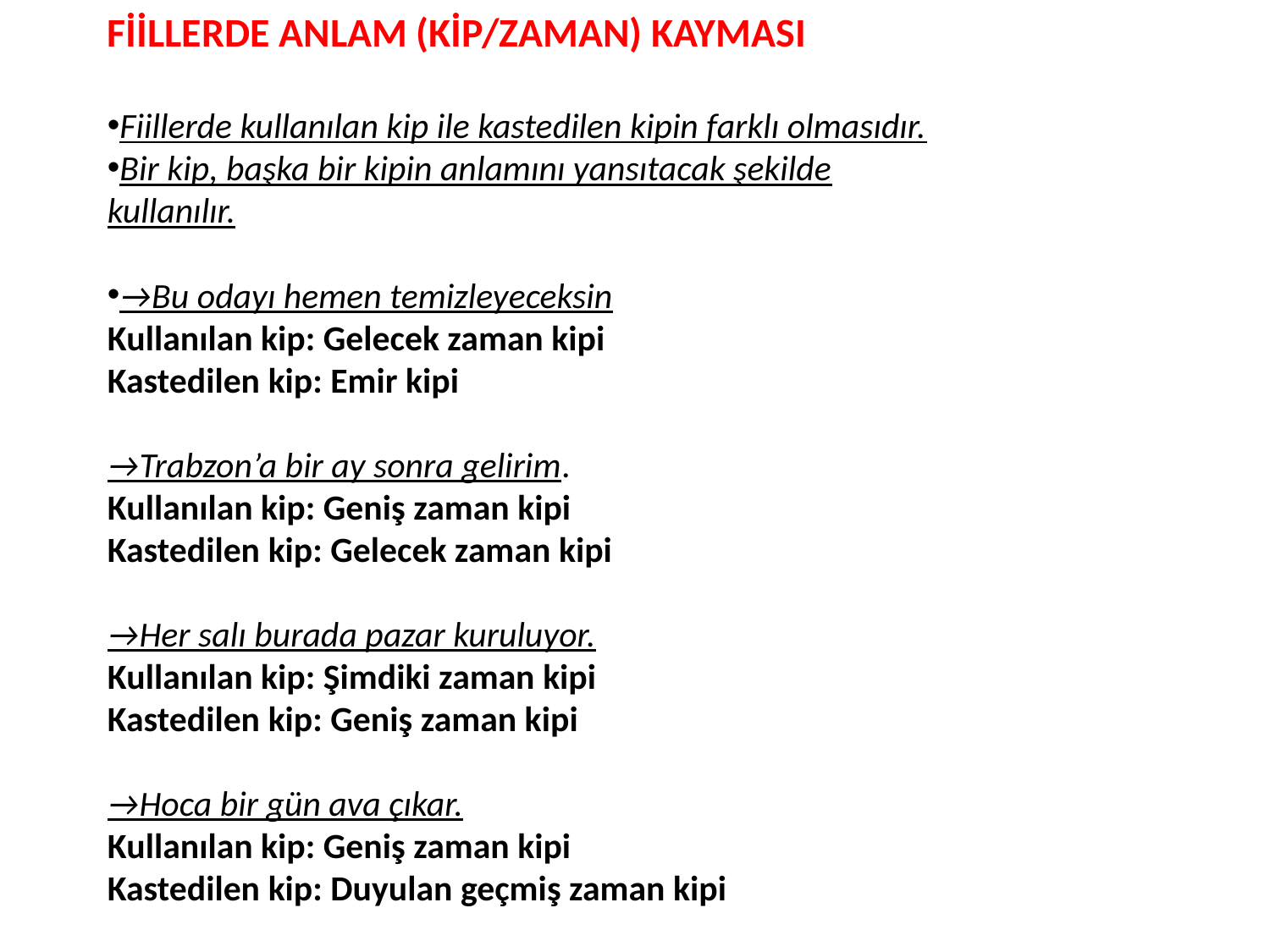

FİİLLERDE ANLAM (KİP/ZAMAN) KAYMASI

Fiillerde kullanılan kip ile kastedilen kipin farklı olmasıdır.
Bir kip, başka bir kipin anlamını yansıtacak şekilde kullanılır.

→Bu odayı hemen temizleyeceksin
Kullanılan kip: Gelecek zaman kipi
Kastedilen kip: Emir kipi

→Trabzon’a bir ay sonra gelirim.
Kullanılan kip: Geniş zaman kipi
Kastedilen kip: Gelecek zaman kipi

→Her salı burada pazar kuruluyor.
Kullanılan kip: Şimdiki zaman kipi
Kastedilen kip: Geniş zaman kipi

→Hoca bir gün ava çıkar.
Kullanılan kip: Geniş zaman kipi
Kastedilen kip: Duyulan geçmiş zaman kipi